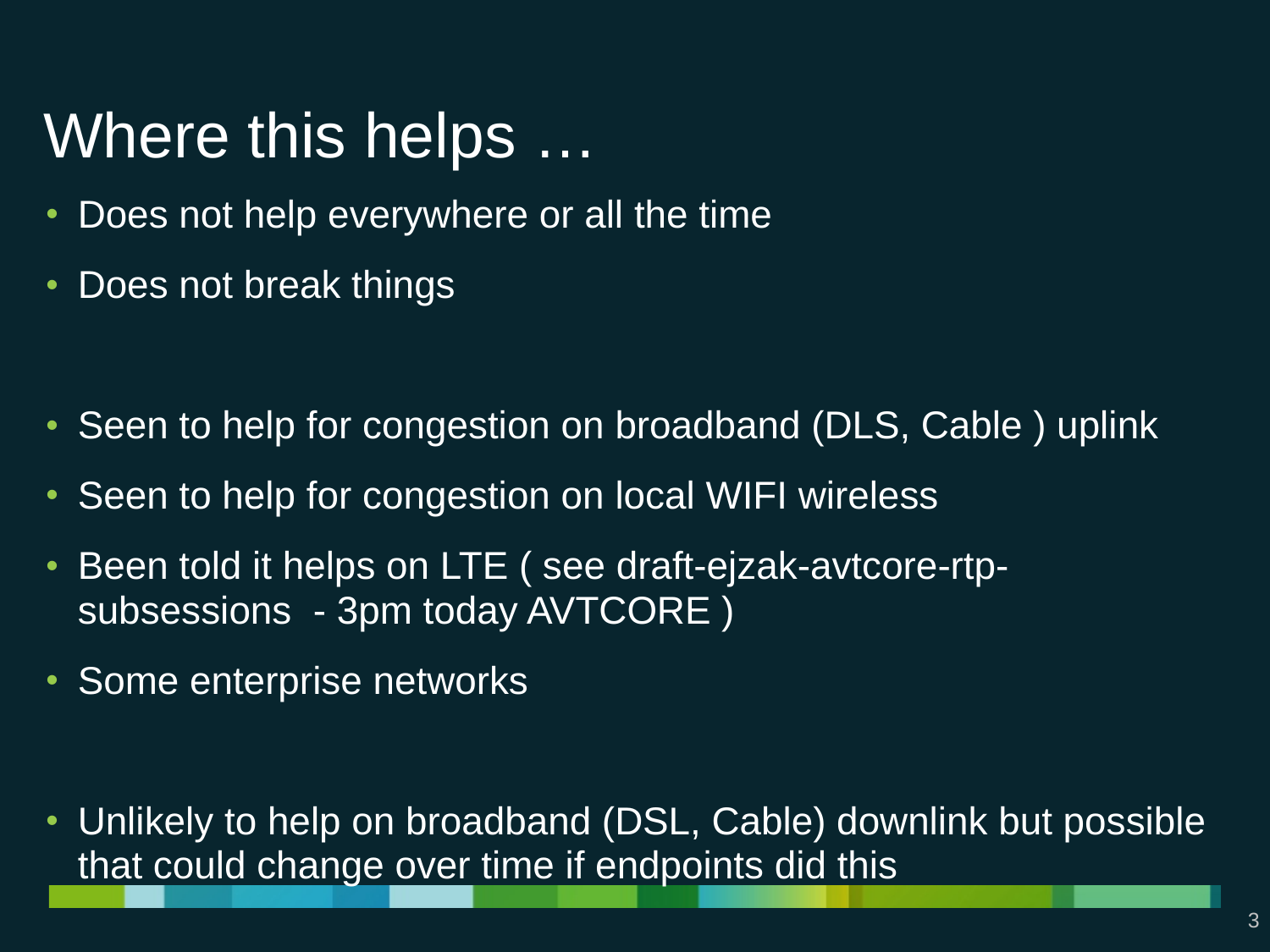

# Where this helps …
Does not help everywhere or all the time
Does not break things

Seen to help for congestion on broadband (DLS, Cable ) uplink
Seen to help for congestion on local WIFI wireless
Been told it helps on LTE ( see draft-ejzak-avtcore-rtp-subsessions  - 3pm today AVTCORE )
Some enterprise networks

Unlikely to help on broadband (DSL, Cable) downlink but possible that could change over time if endpoints did this